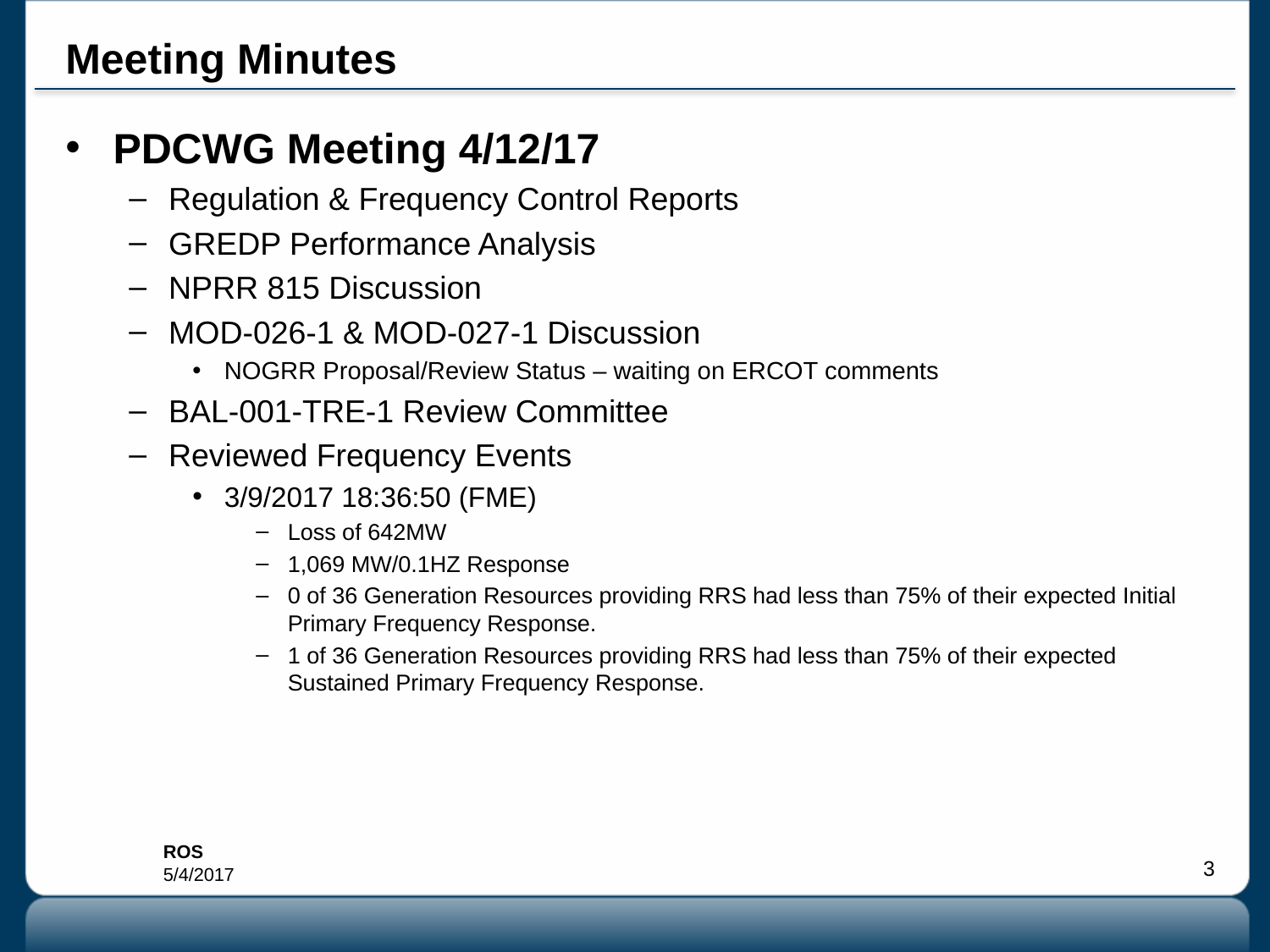

# Meeting Minutes
PDCWG Meeting 4/12/17
Regulation & Frequency Control Reports
GREDP Performance Analysis
NPRR 815 Discussion
MOD-026-1 & MOD-027-1 Discussion
NOGRR Proposal/Review Status – waiting on ERCOT comments
BAL-001-TRE-1 Review Committee
Reviewed Frequency Events
3/9/2017 18:36:50 (FME)
Loss of 642MW
1,069 MW/0.1HZ Response
0 of 36 Generation Resources providing RRS had less than 75% of their expected Initial Primary Frequency Response.
1 of 36 Generation Resources providing RRS had less than 75% of their expected Sustained Primary Frequency Response.